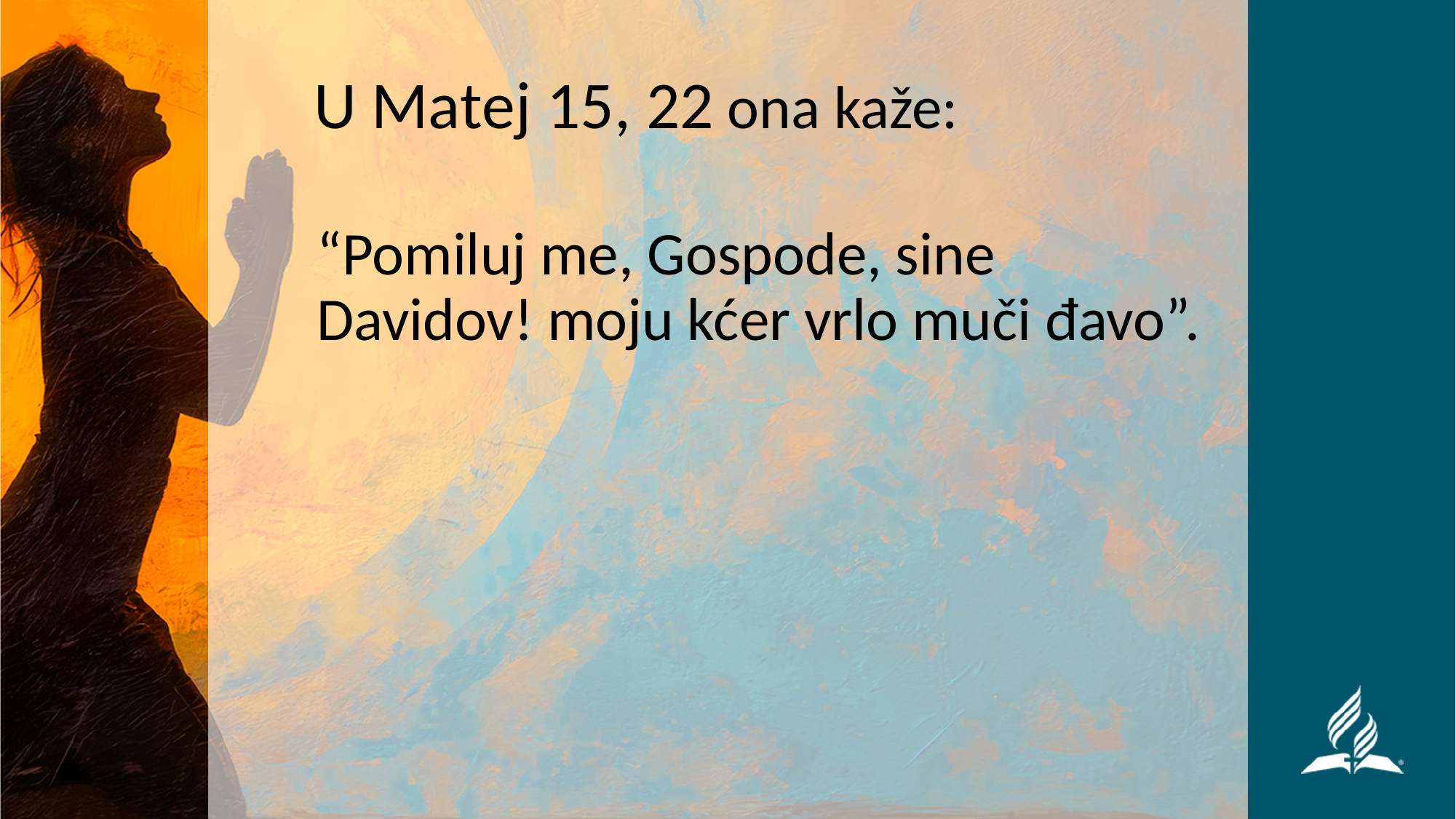

# U Matej 15, 22 ona kaže:
“Pomiluj me, Gospode, sine Davidov! moju kćer vrlo muči đavo”.